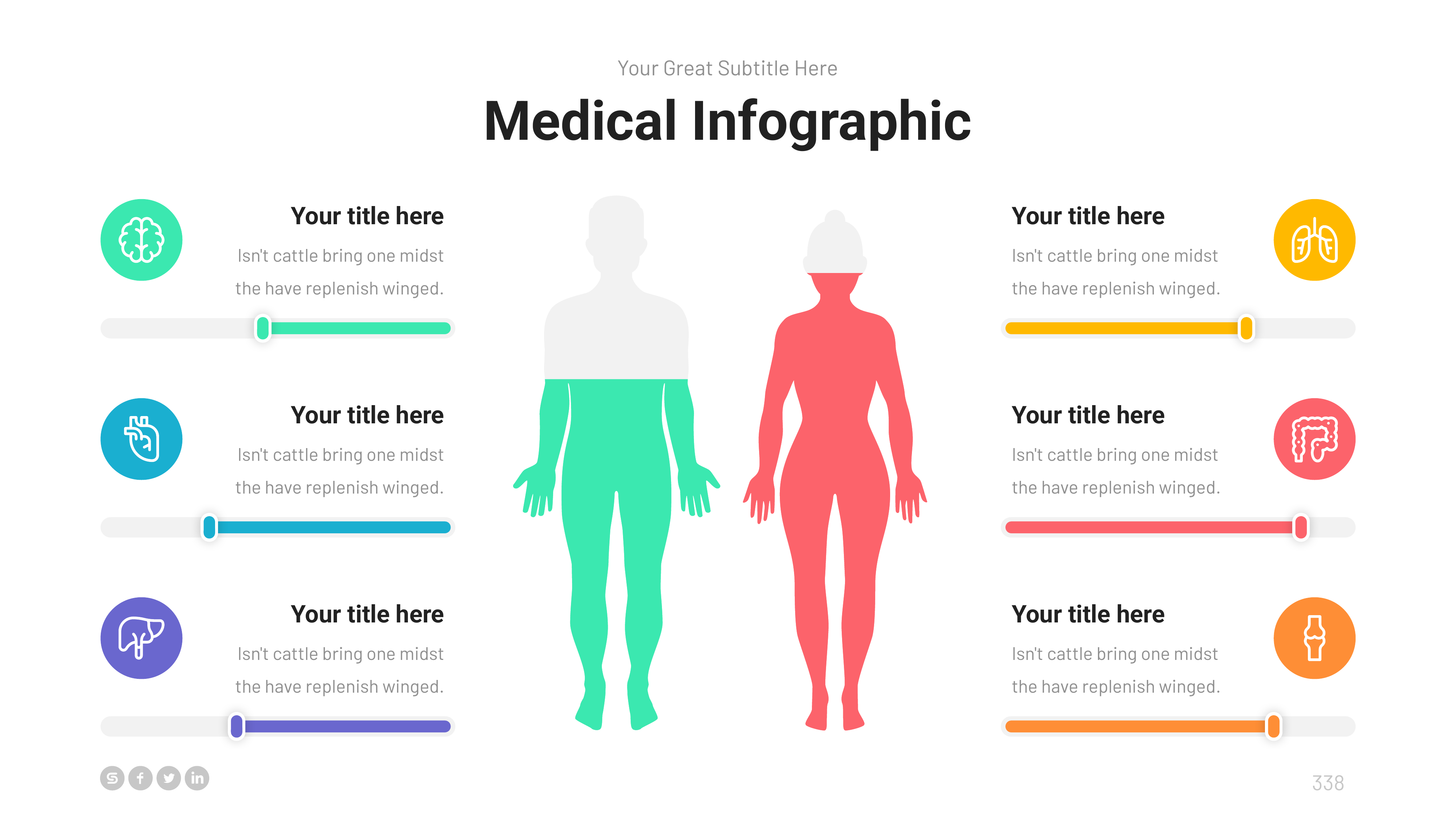

Your Great Subtitle Here
Medical Infographic
Your title here
Isn't cattle bring one midst the have replenish winged.
Your title here
Isn't cattle bring one midst the have replenish winged.

Your title here
Isn't cattle bring one midst the have replenish winged.
Your title here
Isn't cattle bring one midst the have replenish winged.

Your title here
Isn't cattle bring one midst the have replenish winged.
Your title here
Isn't cattle bring one midst the have replenish winged.